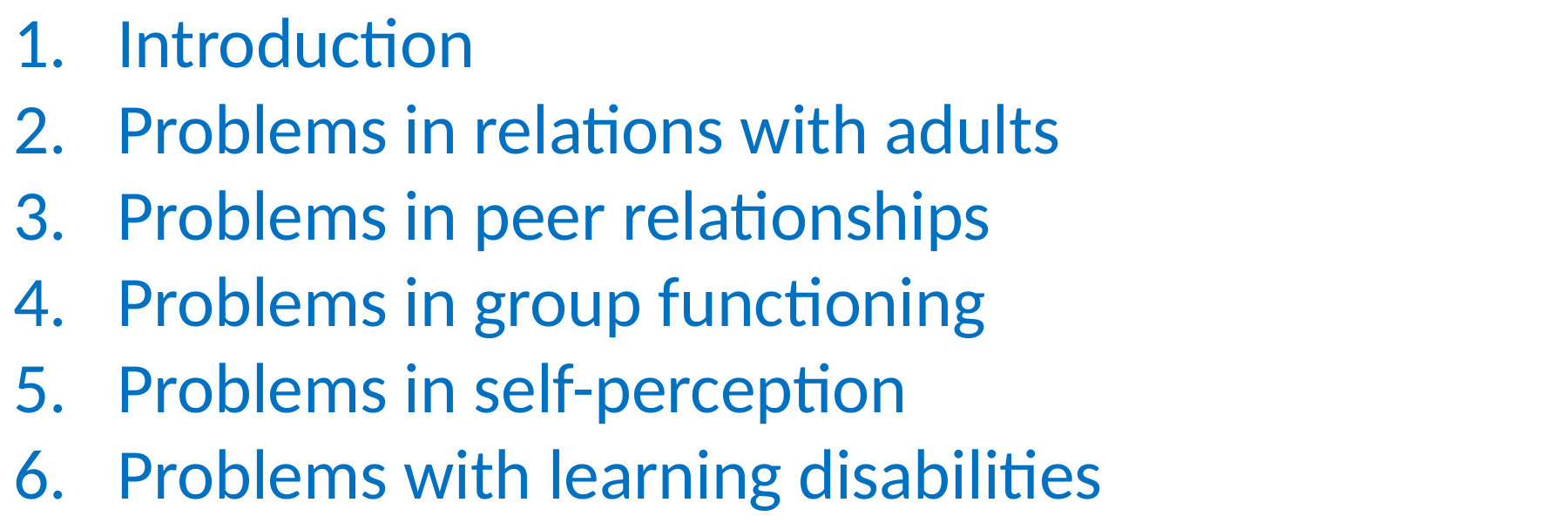

Introduction
Problems in relations with adults
Problems in peer relationships
Problems in group functioning
Problems in self-perception
Problems with learning disabilities